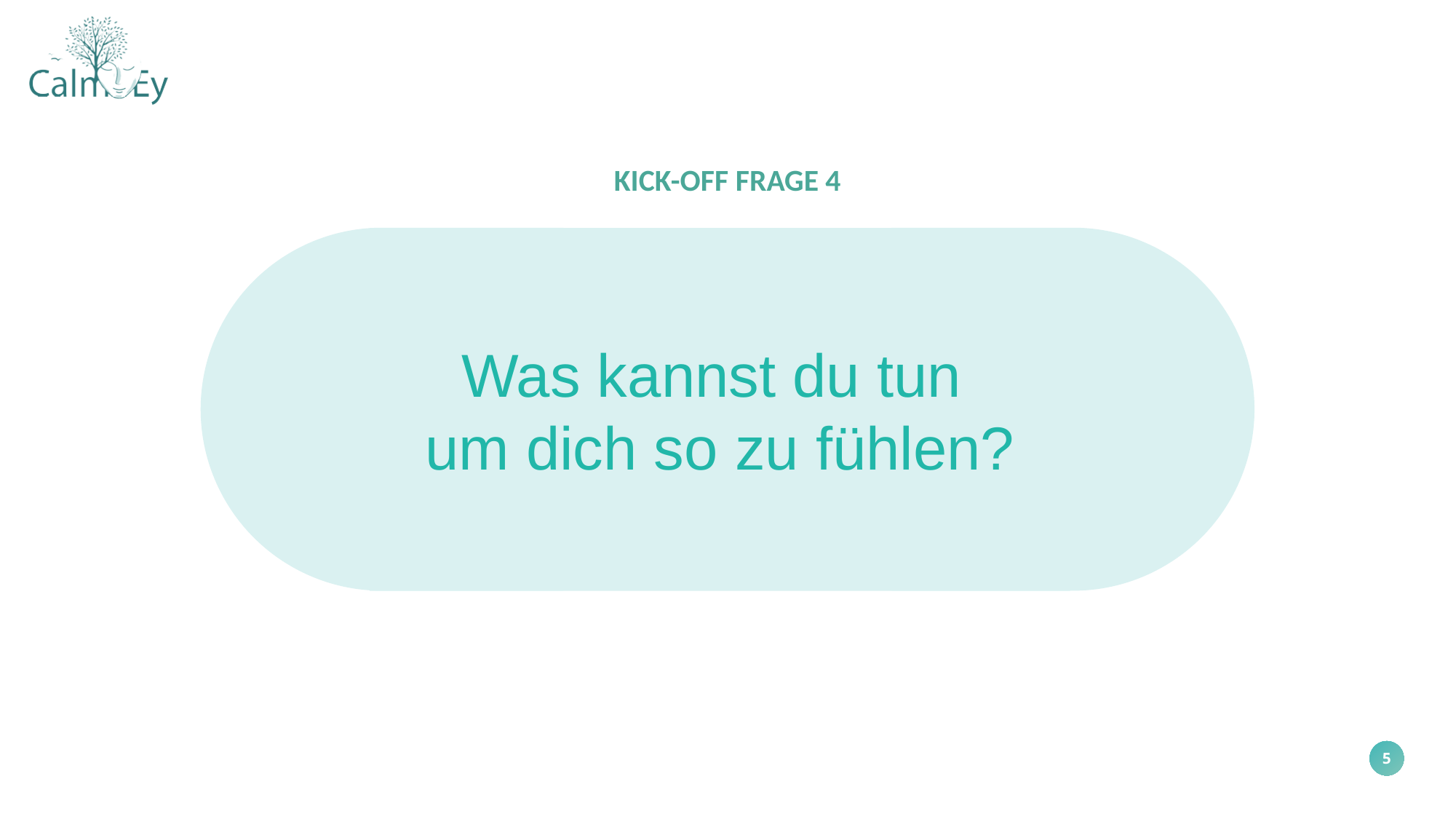

KICK-OFF FRAGE 4

Was kannst du tun
um dich so zu fühlen?